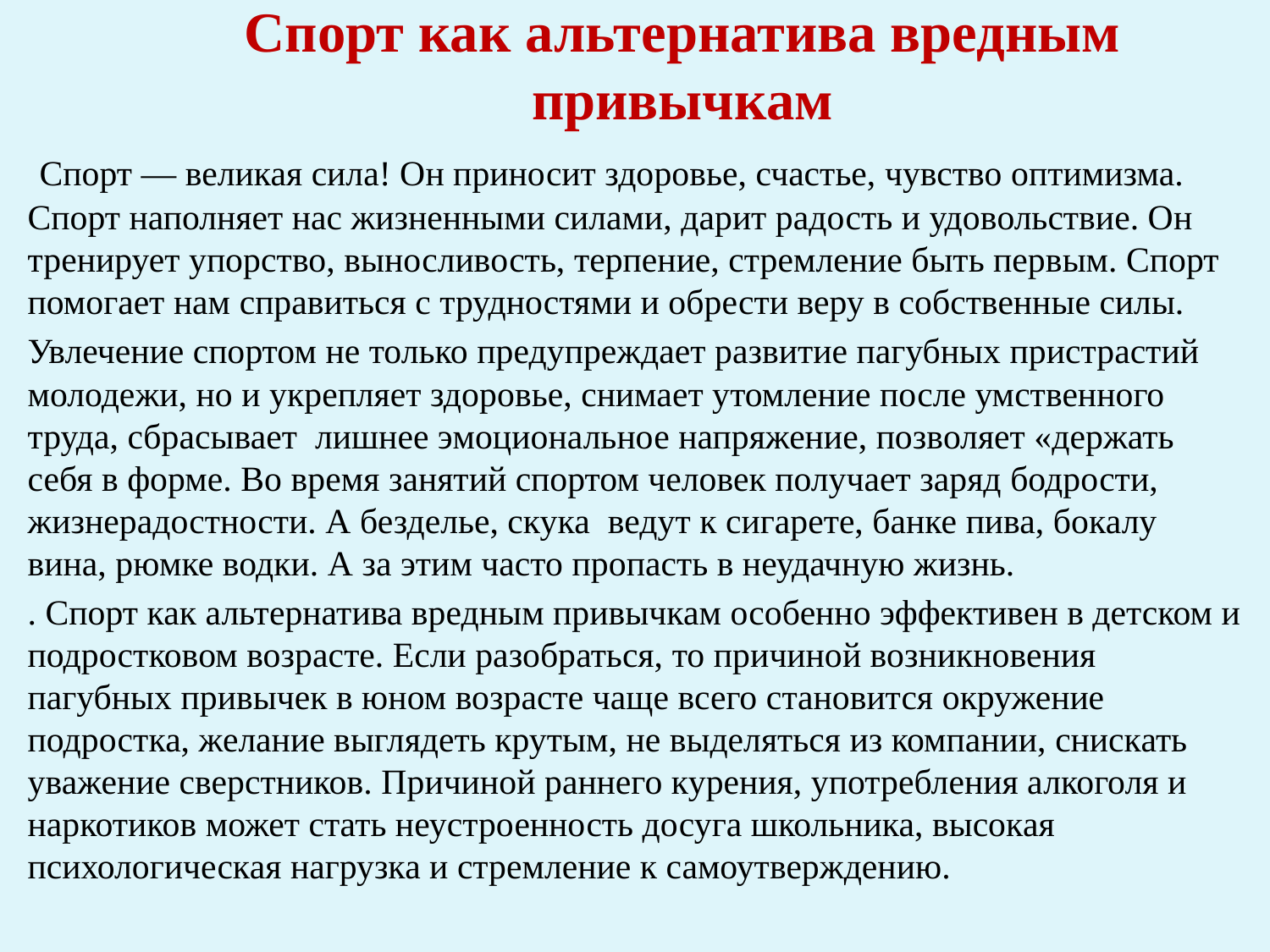

# Спорт как альтернатива вредным привычкам
 Спорт — великая сила! Он приносит здоровье, счастье, чувство оптимизма. Спорт наполняет нас жизненными силами, дарит радость и удовольствие. Он тренирует упорство, выносливость, терпение, стремление быть первым. Спорт помогает нам справиться с трудностями и обрести веру в собственные силы.
Увлечение спортом не только предупреждает развитие пагубных пристрастий молодежи, но и укрепляет здоровье, снимает утомление после умственного труда, сбрасывает  лишнее эмоциональное напряжение, позволяет «держать себя в форме. Во время занятий спортом человек получает заряд бодрости, жизнерадостности. А безделье, скука  ведут к сигарете, банке пива, бокалу вина, рюмке водки. А за этим часто пропасть в неудачную жизнь.
. Спорт как альтернатива вредным привычкам особенно эффективен в детском и подростковом возрасте. Если разобраться, то причиной возникновения пагубных привычек в юном возрасте чаще всего становится окружение подростка, желание выглядеть крутым, не выделяться из компании, снискать уважение сверстников. Причиной раннего курения, употребления алкоголя и наркотиков может стать неустроенность досуга школьника, высокая психологическая нагрузка и стремление к самоутверждению.